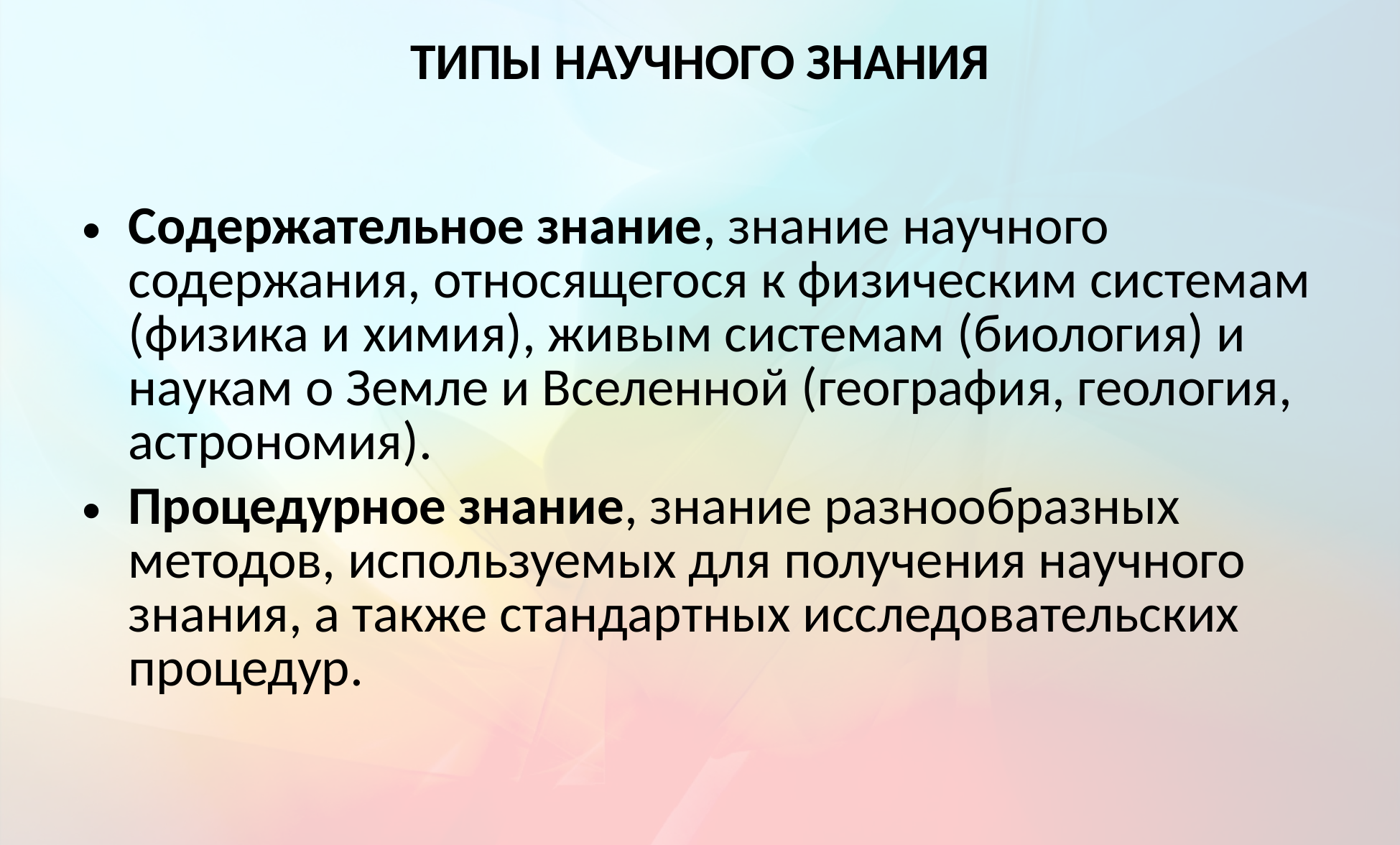

# ТИПЫ НАУЧНОГО ЗНАНИЯ
Содержательное знание, знание научного содержания, относящегося к физическим системам (физика и химия), живым системам (биология) и наукам о Земле и Вселенной (география, геология, астрономия).
Процедурное знание, знание разнообразных методов, используемых для получения научного знания, а также стандартных исследовательских процедур.